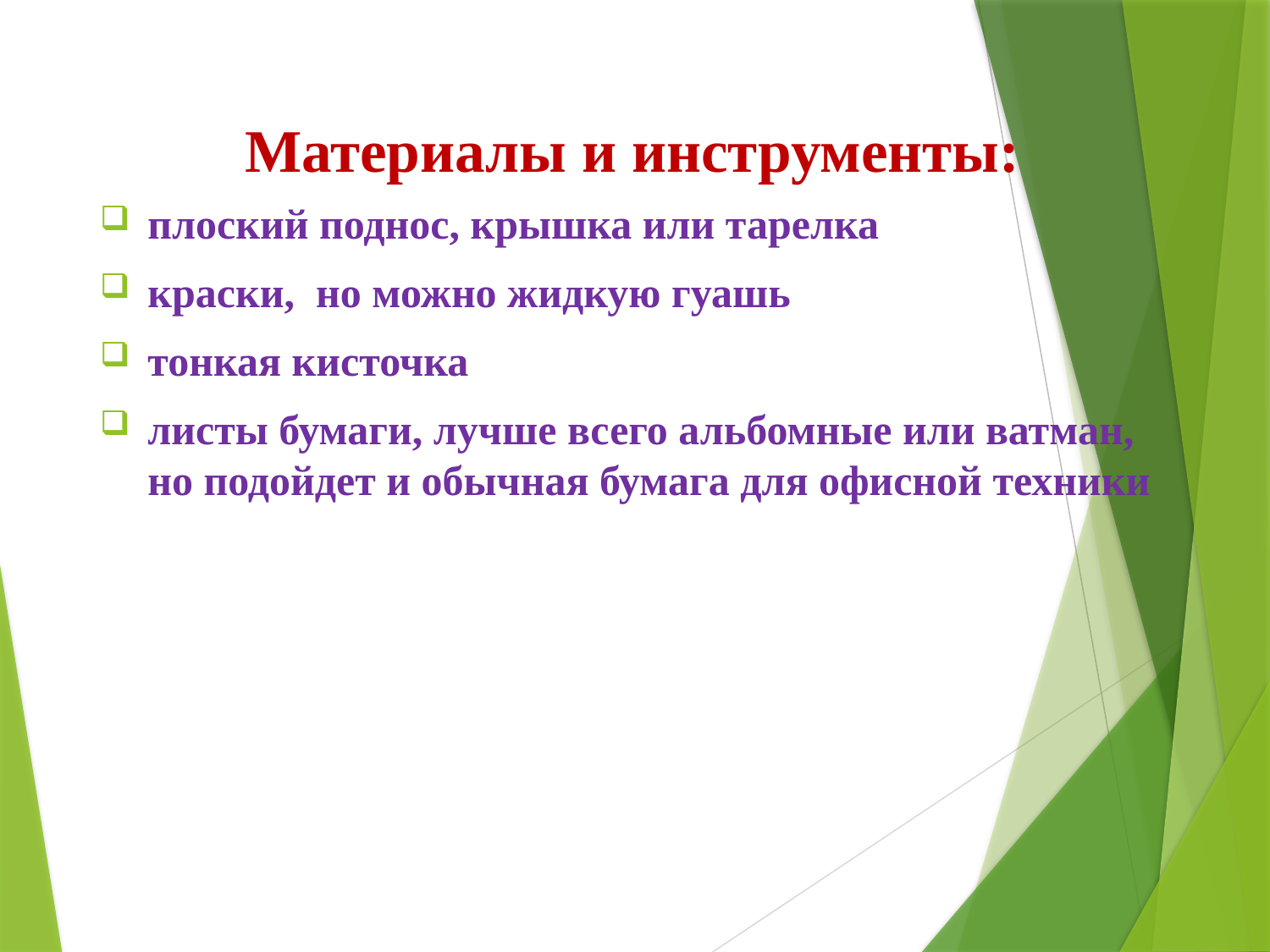

# Материалы и инструменты:
плоский поднос, крышка или тарелка
краски,  но можно жидкую гуашь
тонкая кисточка
листы бумаги, лучше всего альбомные или ватман, но подойдет и обычная бумага для офисной техники